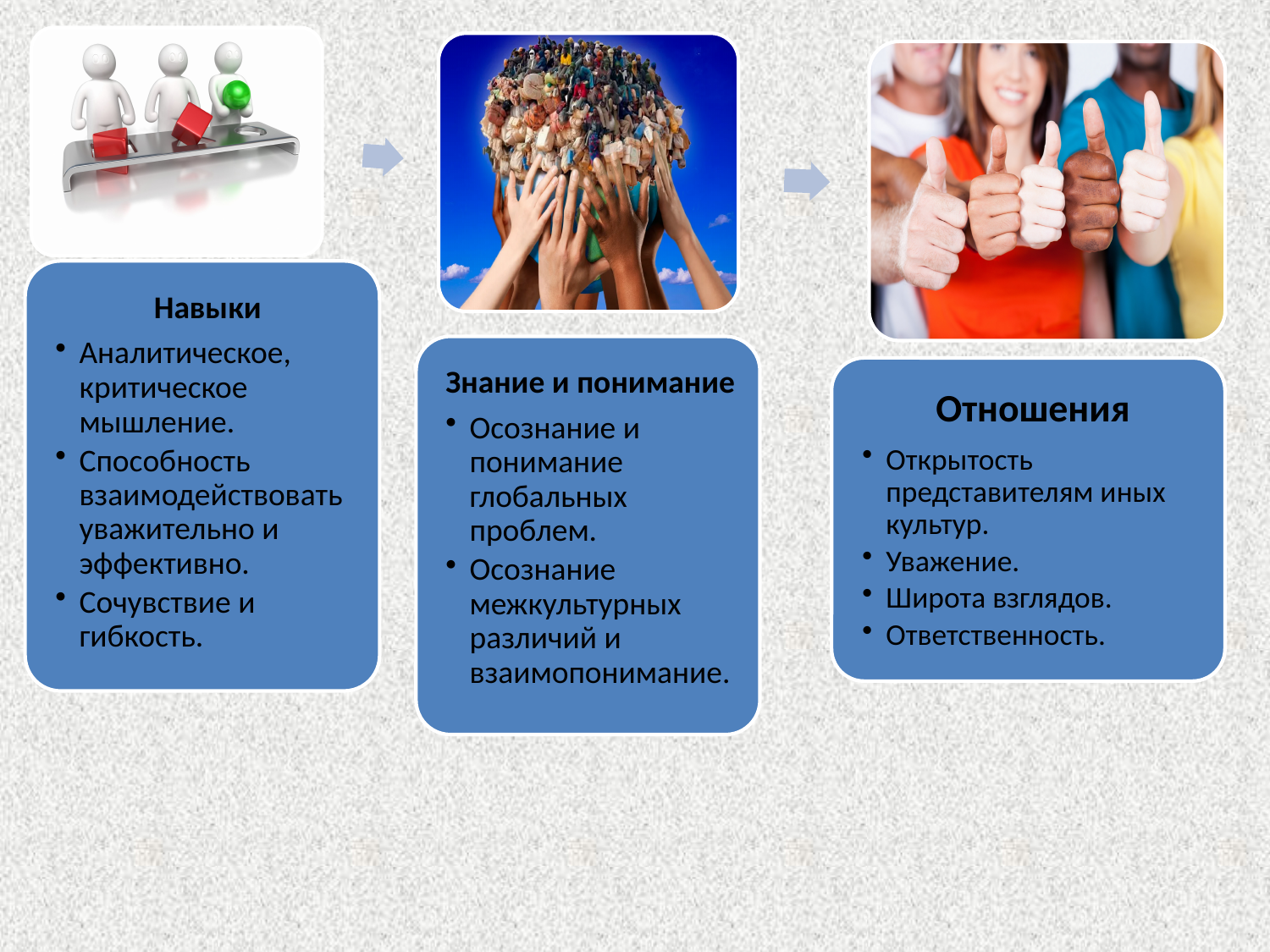

Навыки
Аналитическое, критическое мышление.
Способность взаимодействовать уважительно и эффективно.
Сочувствие и гибкость.

Знание и понимание
Осознание и понимание глобальных проблем.
Осознание межкультурных различий и взаимопонимание.

Отношения
Открытость представителям иных культур.
Уважение.
Широта взглядов.
Ответственность.